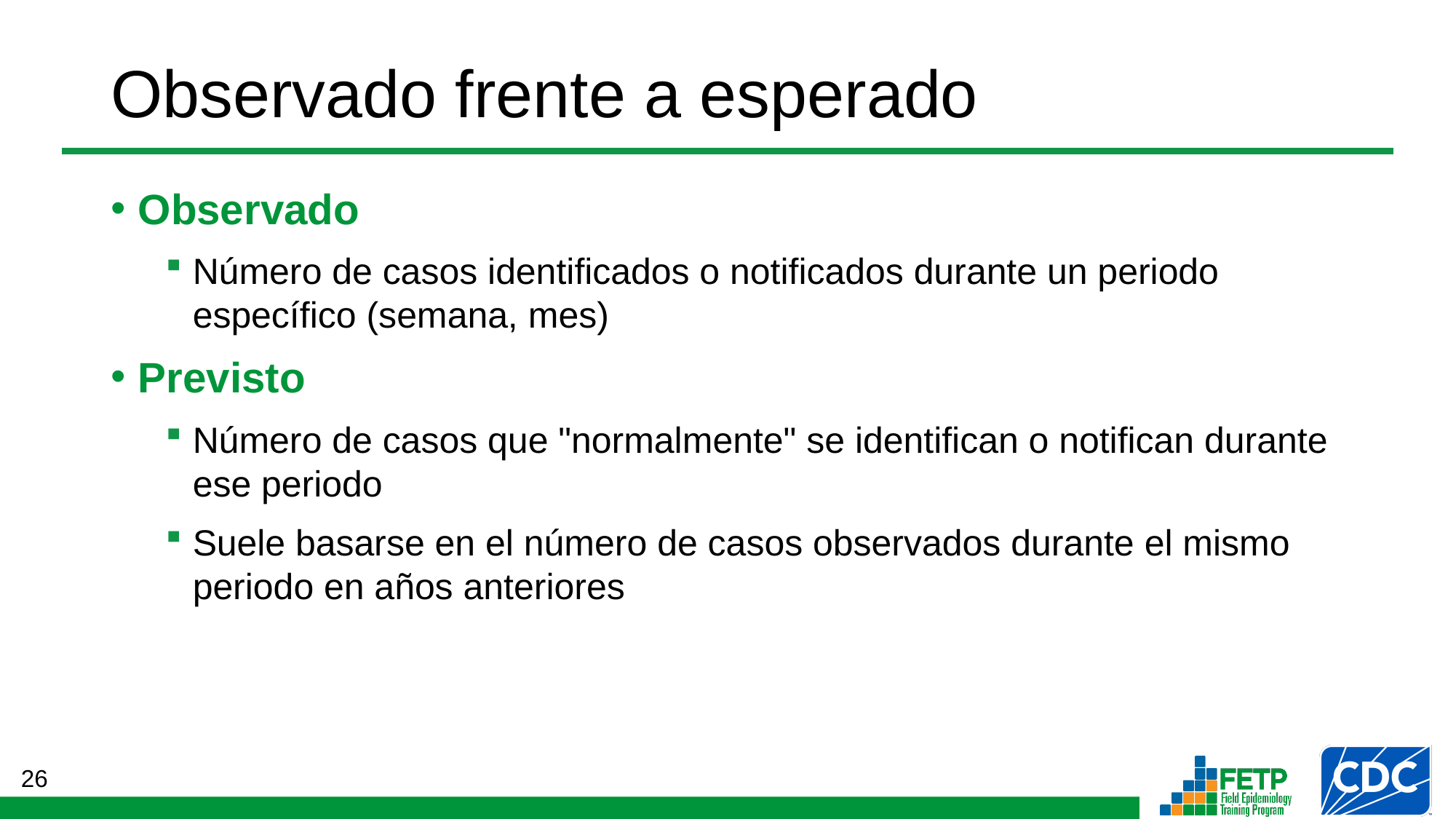

# Observado frente a esperado
Observado
Número de casos identificados o notificados durante un periodo específico (semana, mes)
Previsto
Número de casos que "normalmente" se identifican o notifican durante ese periodo
Suele basarse en el número de casos observados durante el mismo periodo en años anteriores